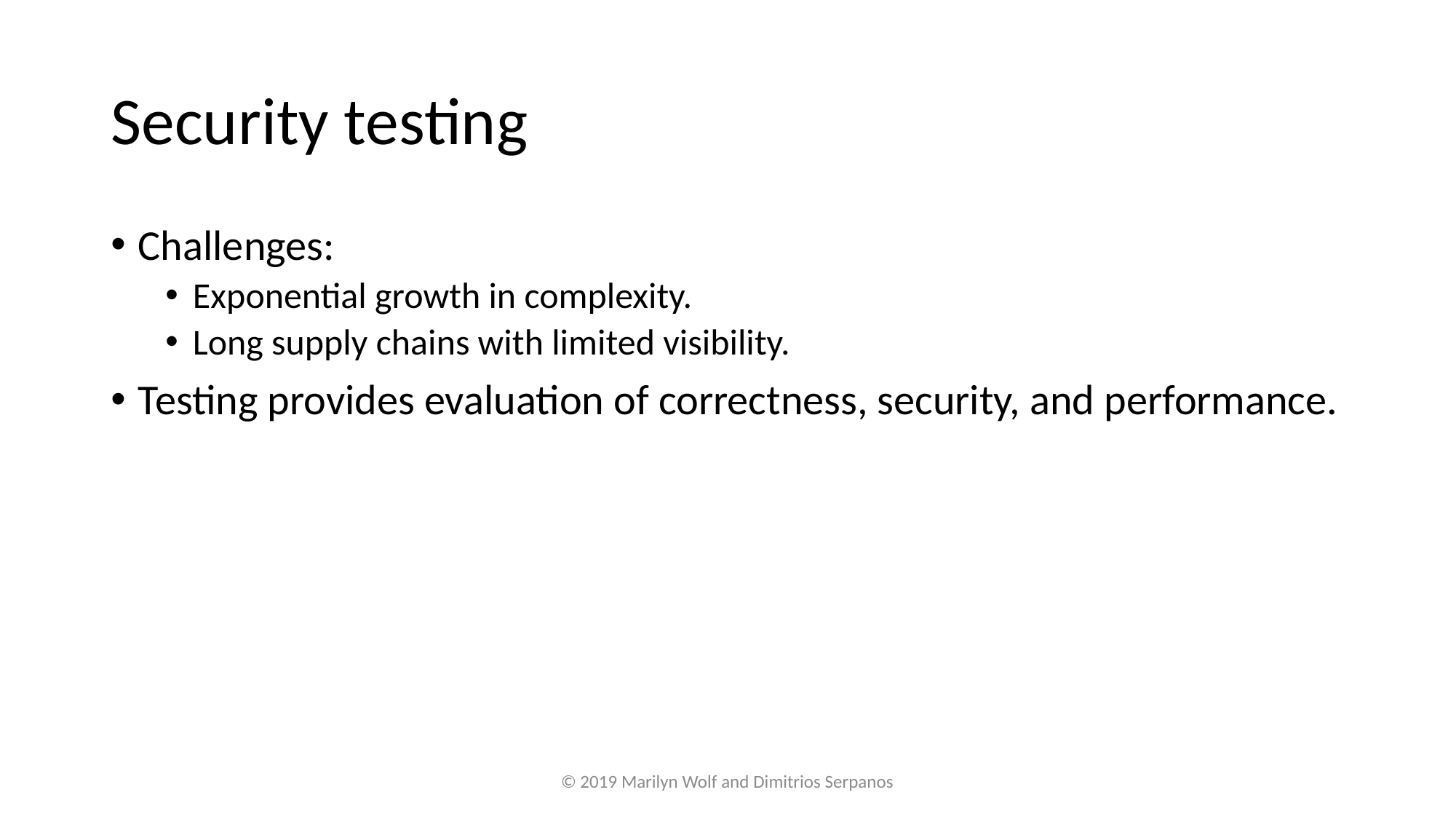

# Security testing
Challenges:
Exponential growth in complexity.
Long supply chains with limited visibility.
Testing provides evaluation of correctness, security, and performance.
© 2019 Marilyn Wolf and Dimitrios Serpanos